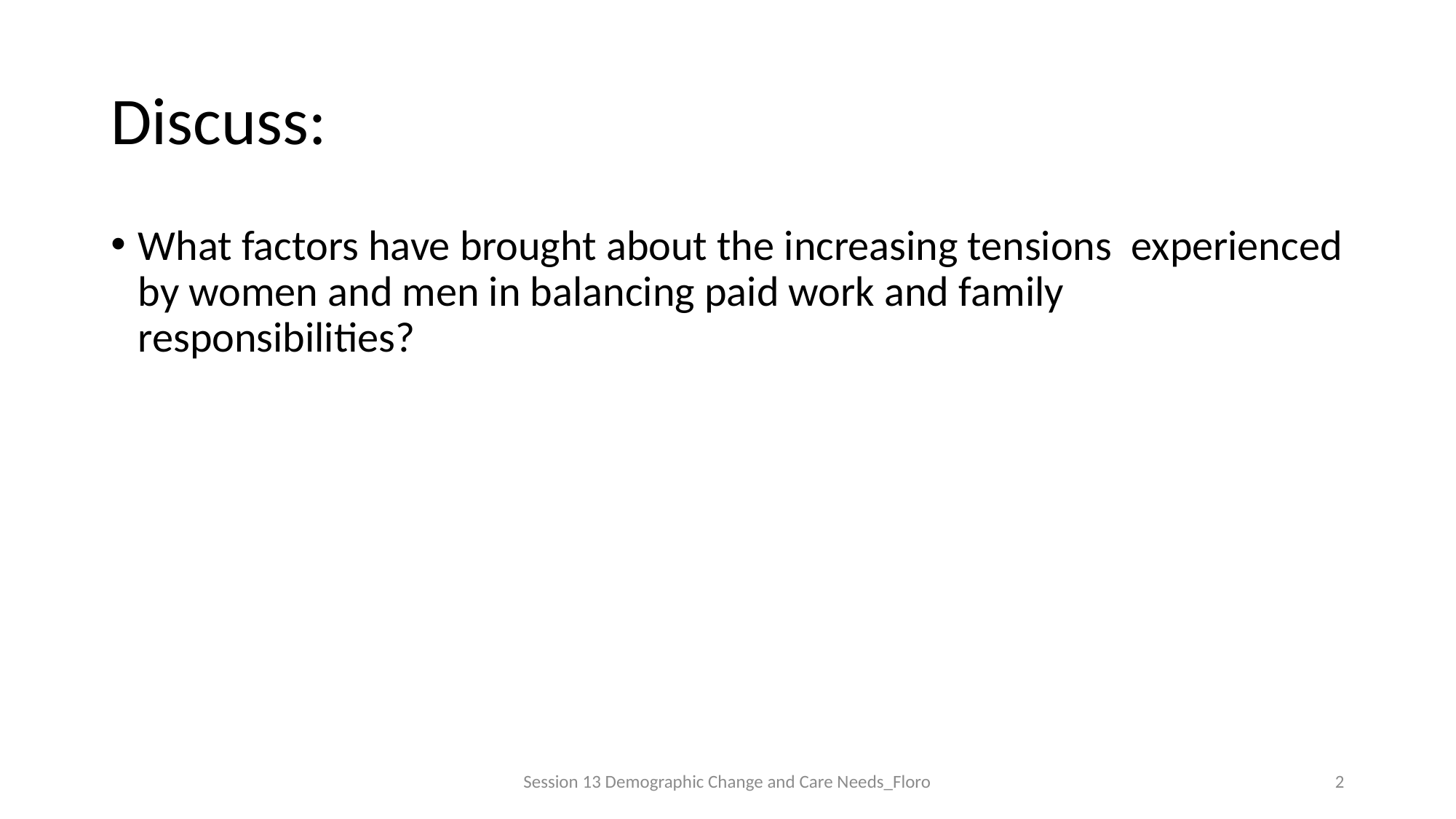

# Discuss:
What factors have brought about the increasing tensions  experienced by women and men in balancing paid work and family responsibilities?
Session 13 Demographic Change and Care Needs_Floro
2